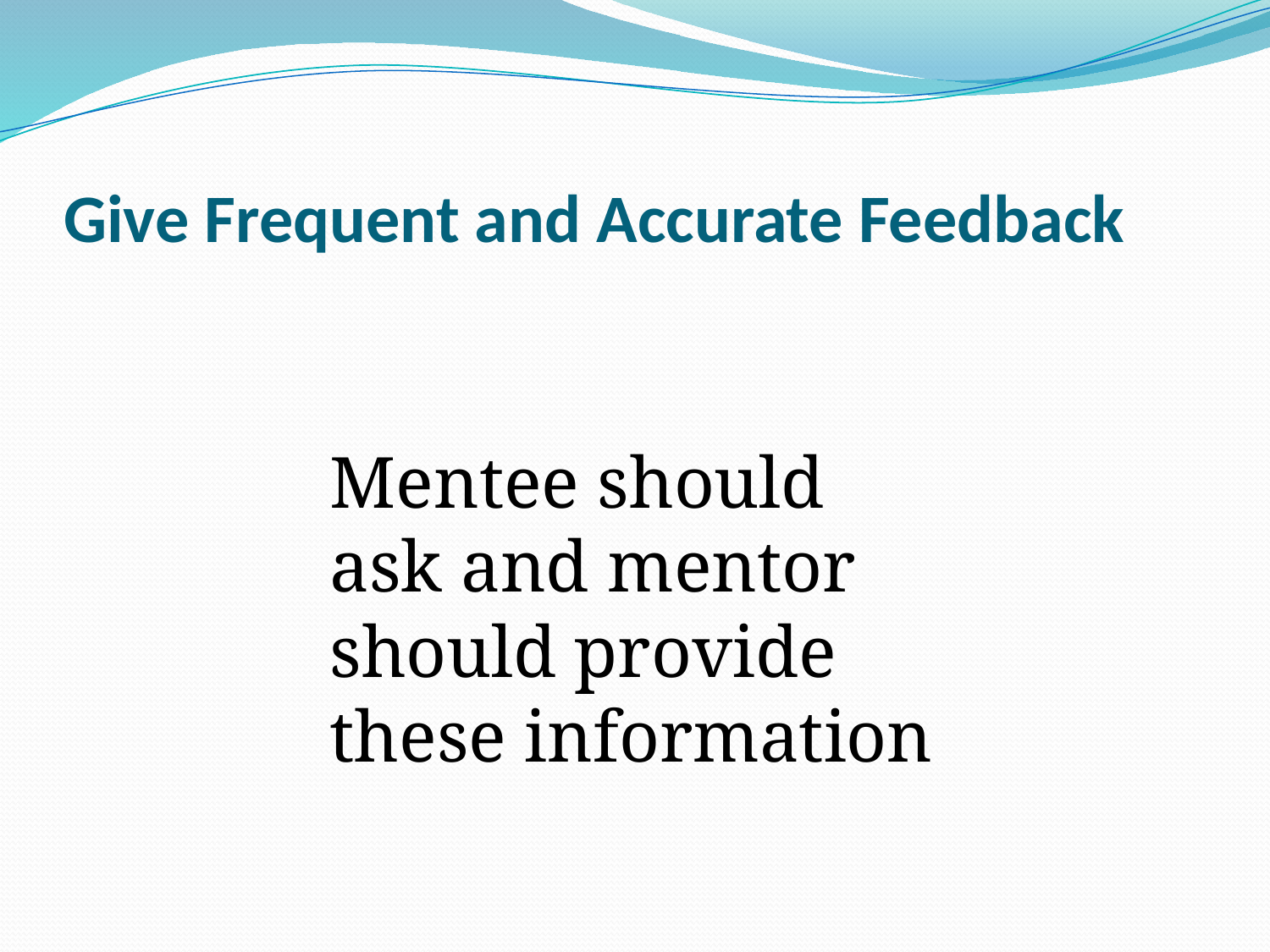

# Give Frequent and Accurate Feedback

Mentee should ask and mentor should provide these information